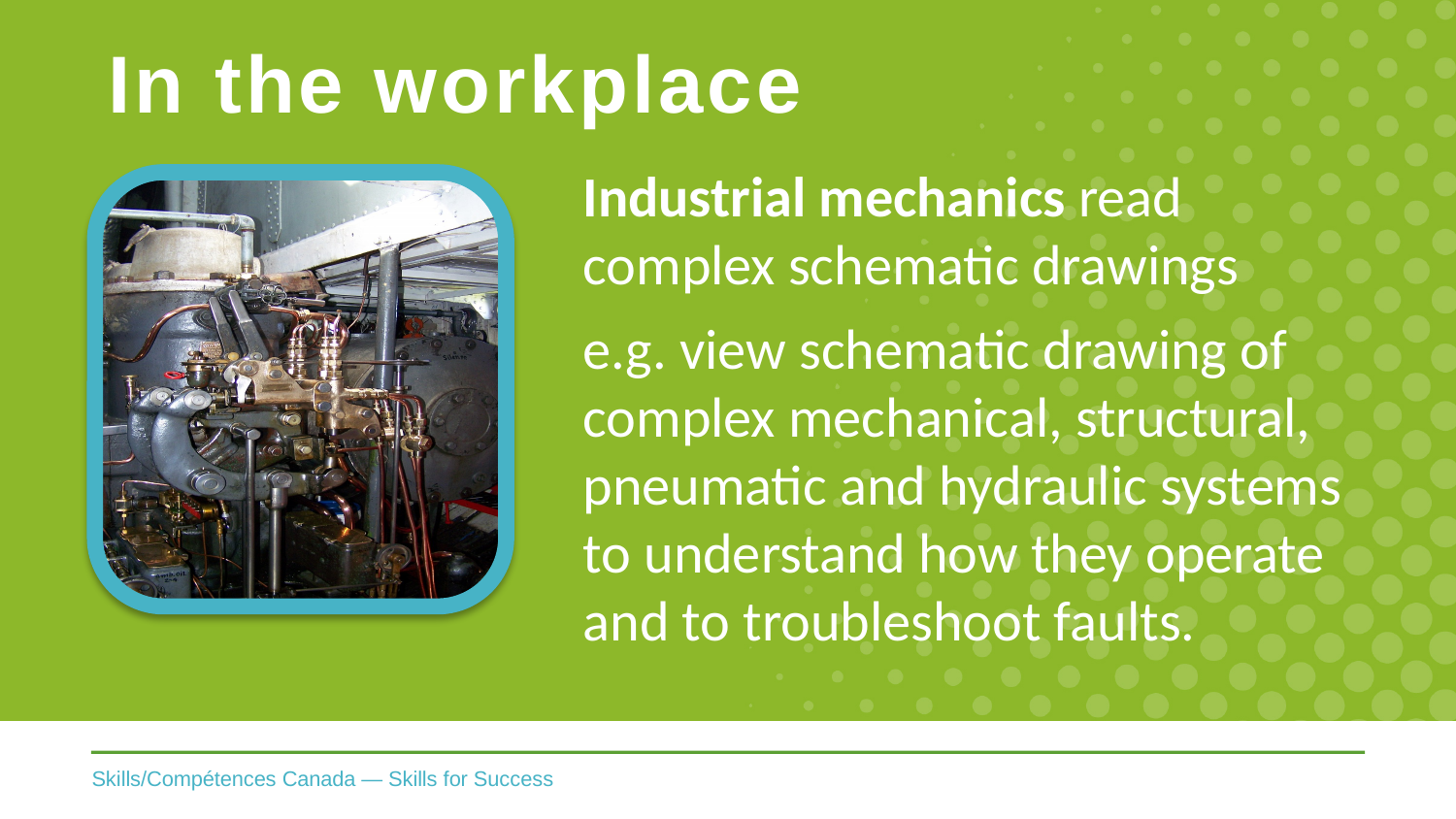

# In the workplace
Industrial mechanics read complex schematic drawings
e.g. view schematic drawing of complex mechanical, structural, pneumatic and hydraulic systems to understand how they operate and to troubleshoot faults.